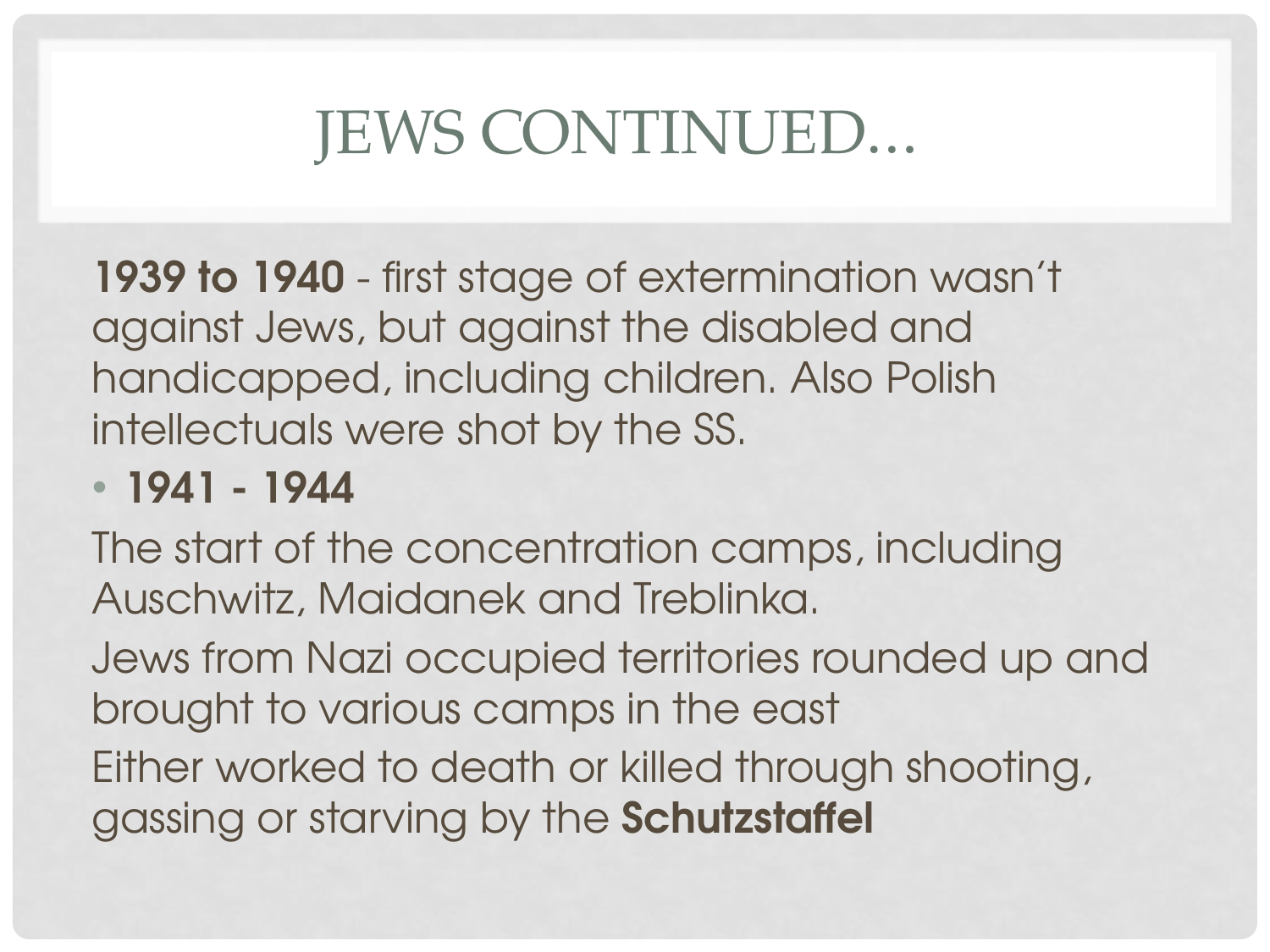

# Jews continued…
1939 to 1940 - first stage of extermination wasn’t against Jews, but against the disabled and handicapped, including children. Also Polish intellectuals were shot by the SS.
1941 - 1944
The start of the concentration camps, including Auschwitz, Maidanek and Treblinka.
Jews from Nazi occupied territories rounded up and brought to various camps in the east
Either worked to death or killed through shooting, gassing or starving by the Schutzstaffel